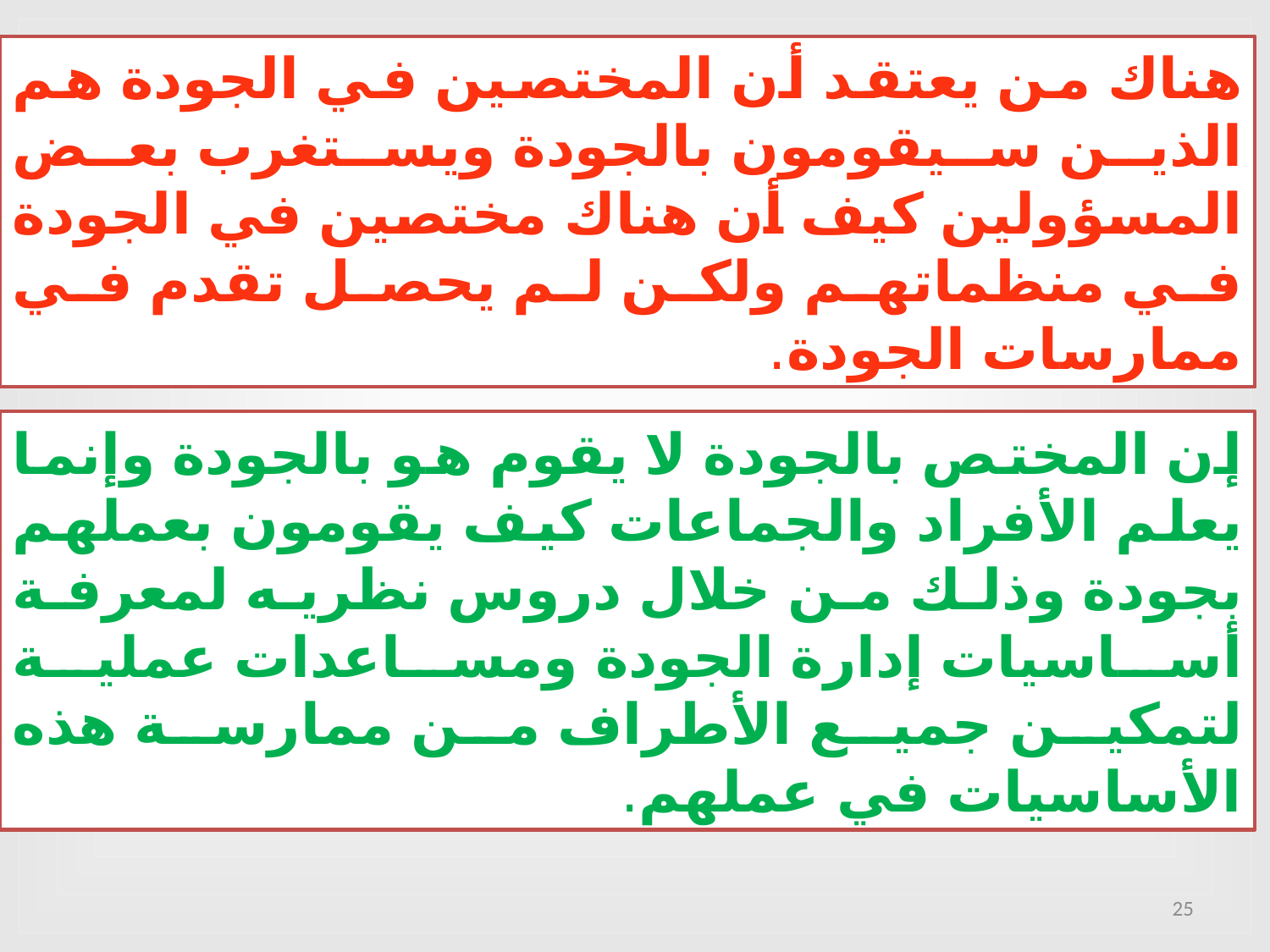

هناك من يعتقد أن المختصين في الجودة هم الذين سيقومون بالجودة ويستغرب بعض المسؤولين كيف أن هناك مختصين في الجودة في منظماتهم ولكن لم يحصل تقدم في ممارسات الجودة.
إن المختص بالجودة لا يقوم هو بالجودة وإنما يعلم الأفراد والجماعات كيف يقومون بعملهم بجودة وذلك من خلال دروس نظريه لمعرفة أساسيات إدارة الجودة ومساعدات عملية لتمكين جميع الأطراف من ممارسة هذه الأساسيات في عملهم.
25